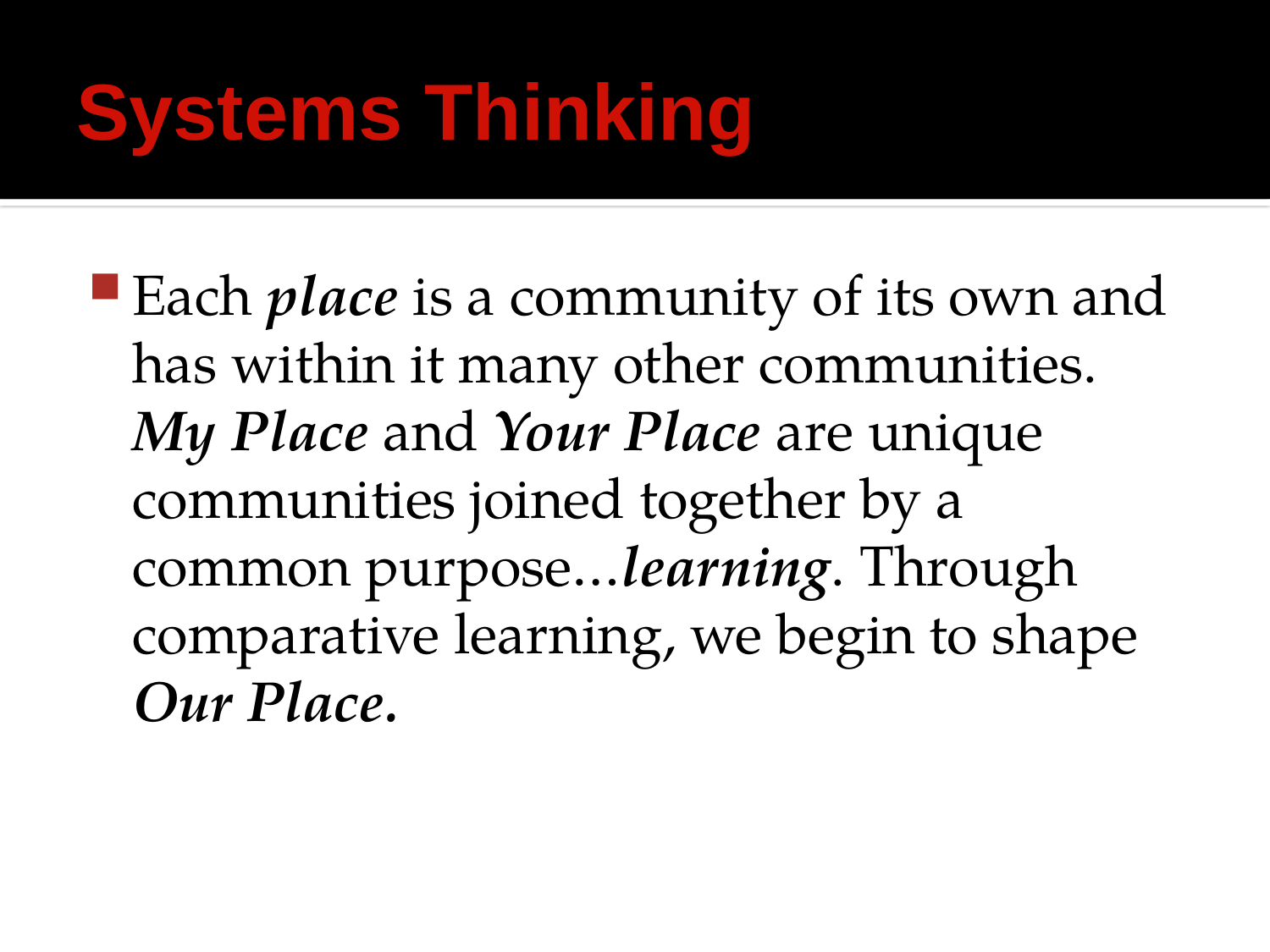

# Systems Thinking
Each place is a community of its own and has within it many other communities. My Place and Your Place are unique communities joined together by a common purpose…learning. Through comparative learning, we begin to shape Our Place.